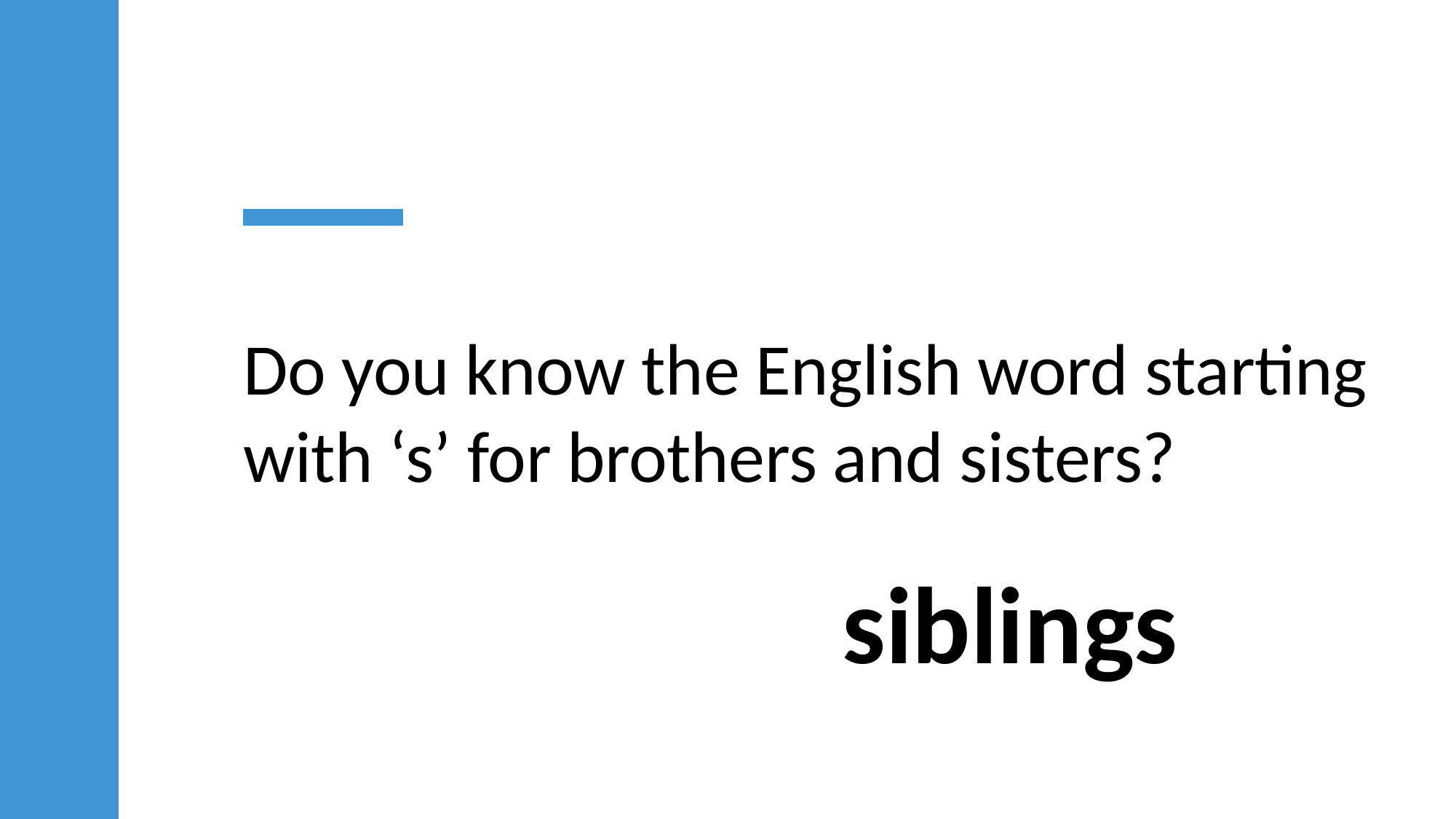

# Do you know the English word starting with ‘s’ for brothers and sisters?
siblings